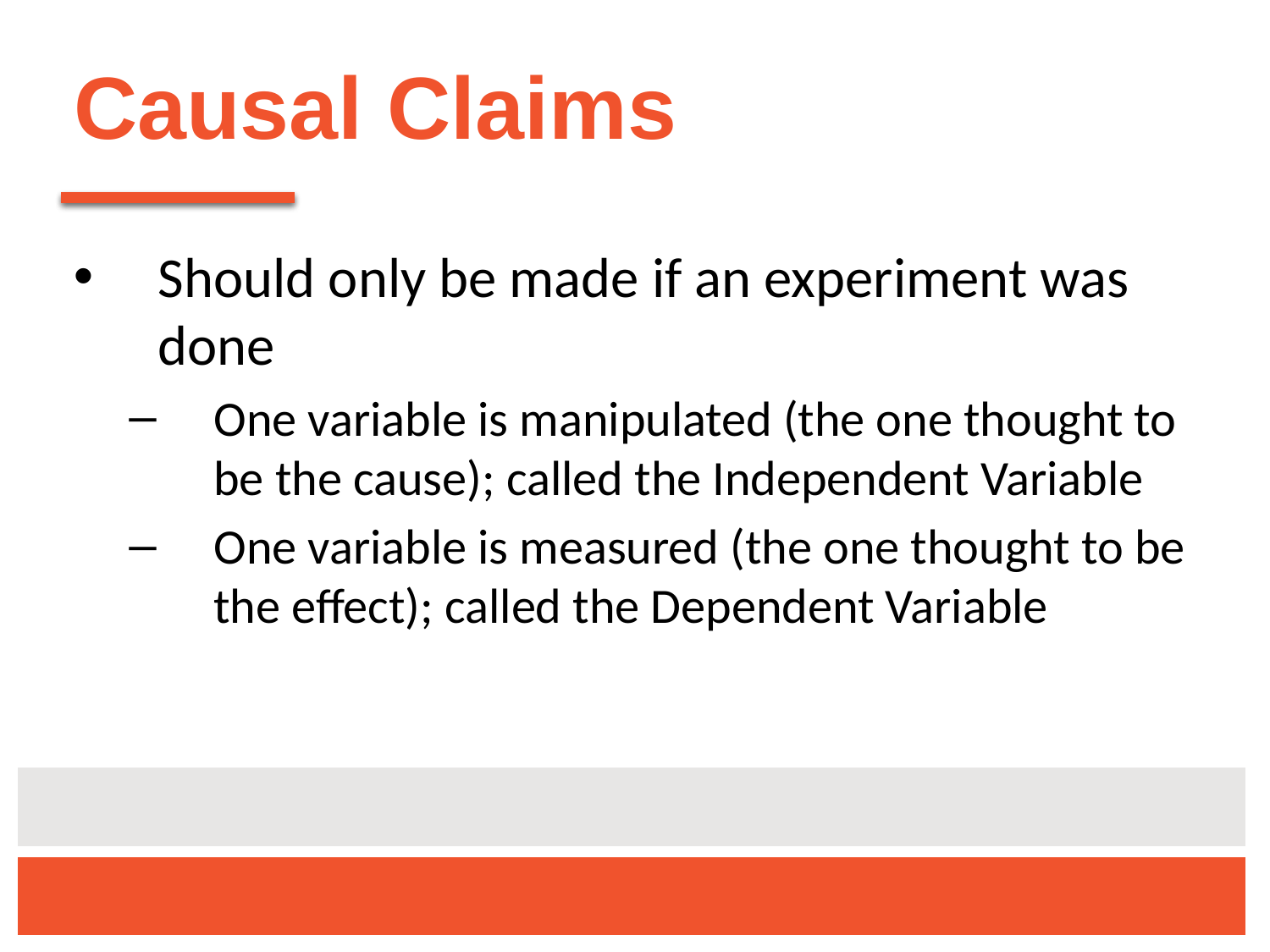

# Causal Claims
Should only be made if an experiment was done
One variable is manipulated (the one thought to be the cause); called the Independent Variable
One variable is measured (the one thought to be the effect); called the Dependent Variable